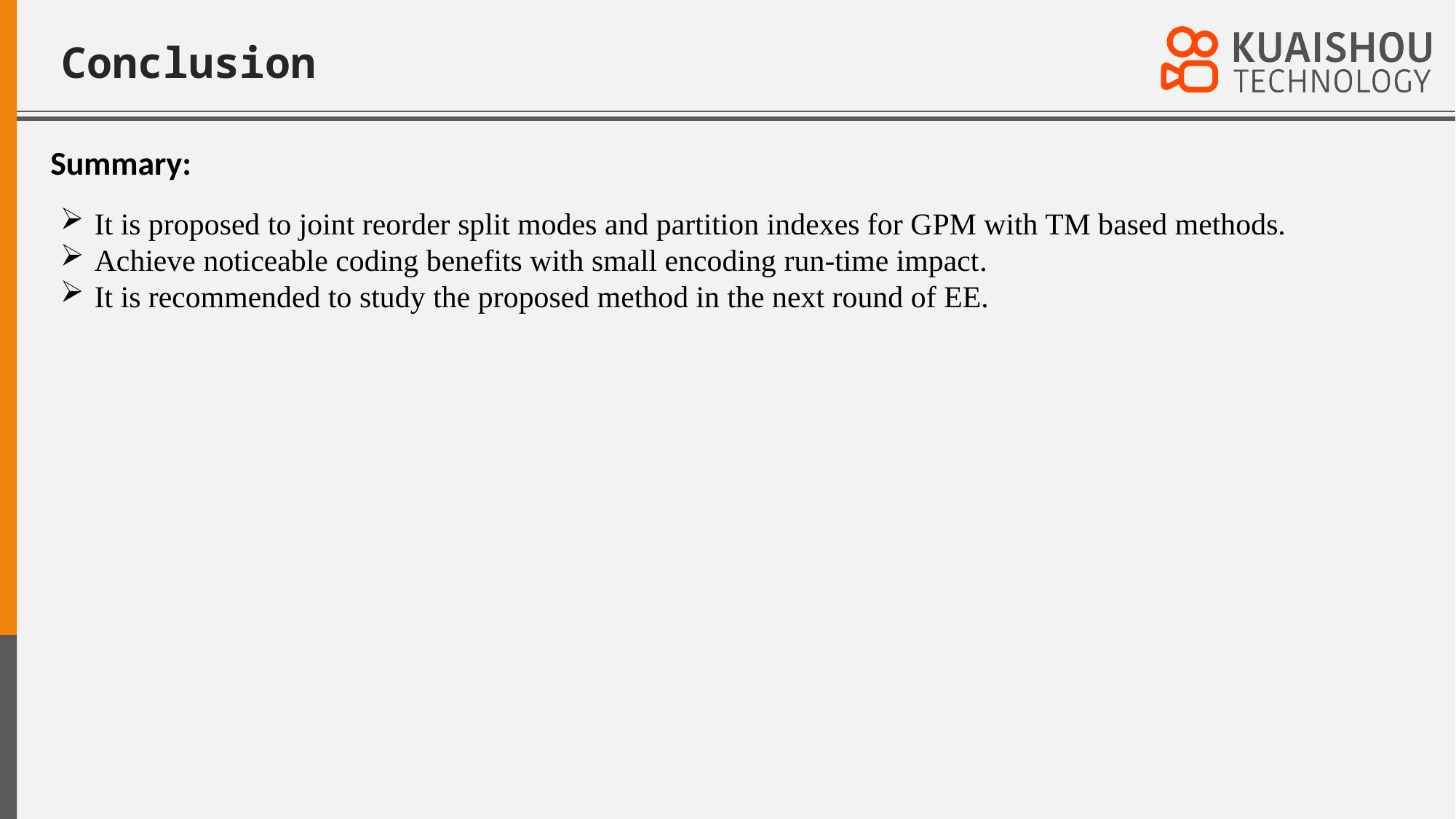

# Conclusion
Summary:

It is proposed to joint reorder split modes and partition indexes for GPM with TM based methods.
Achieve noticeable coding benefits with small encoding run-time impact.
It is recommended to study the proposed method in the next round of EE.